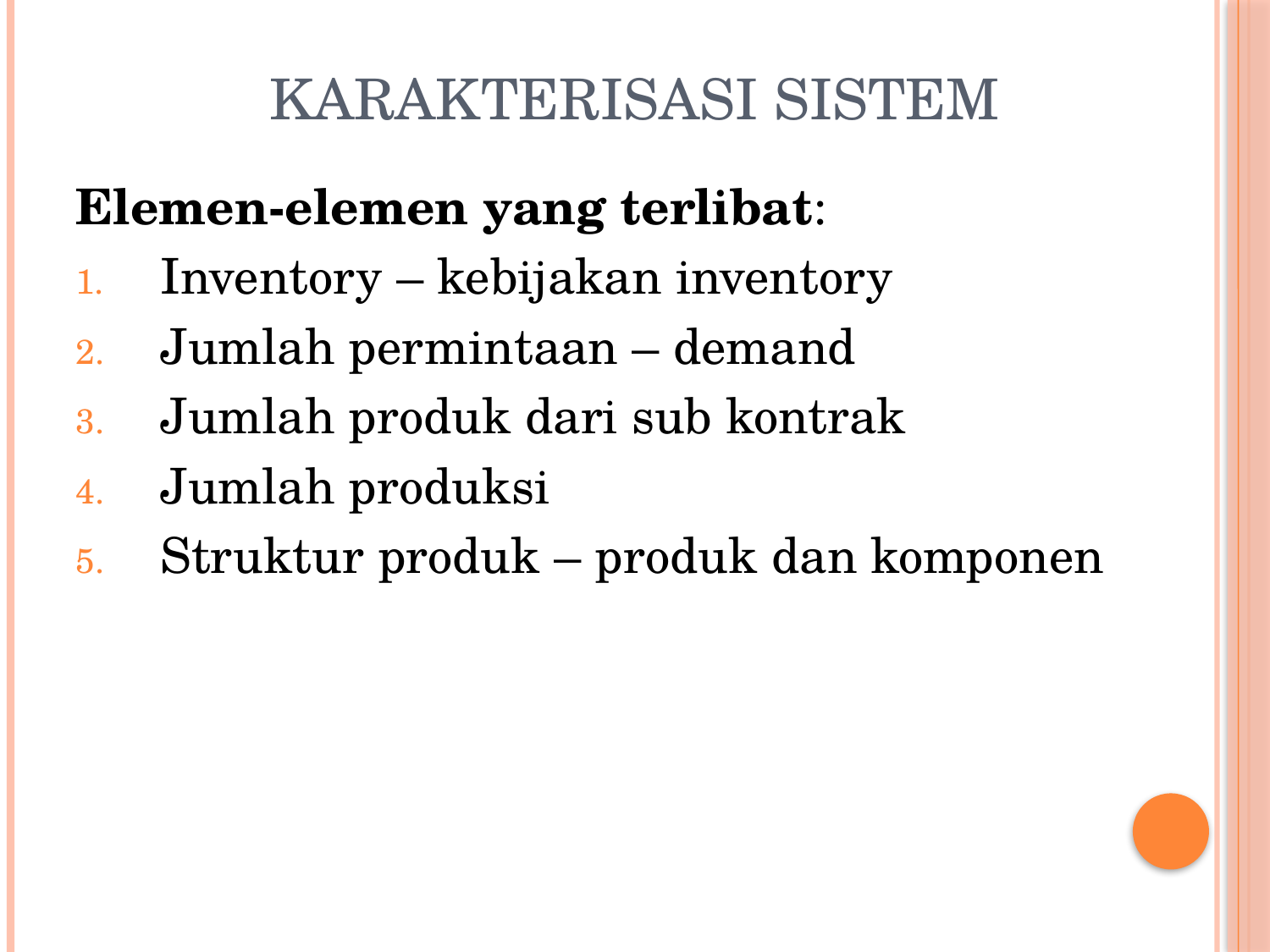

# Karakterisasi Sistem
Elemen-elemen yang terlibat:
Inventory – kebijakan inventory
Jumlah permintaan – demand
Jumlah produk dari sub kontrak
Jumlah produksi
Struktur produk – produk dan komponen